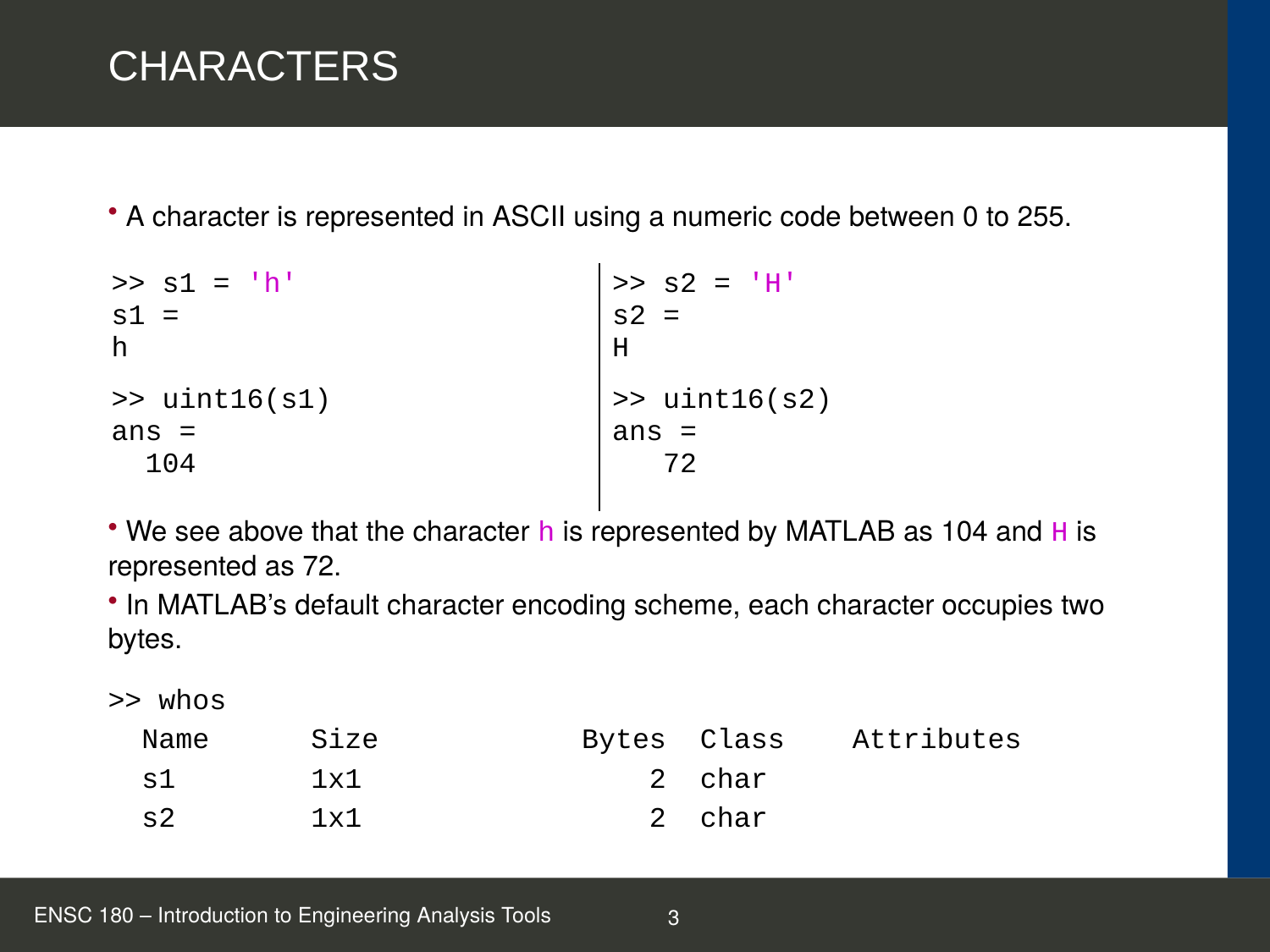

# CHARACTERS
 A character is represented in ASCII using a numeric code between 0 to 255.

 We see above that the character h is represented by MATLAB as 104 and H is represented as 72.
 In MATLAB’s default character encoding scheme, each character occupies two bytes.
>> whos
  Name      Size            Bytes  Class    Attributes
  s1        1x1                 2  char
  s2        1x1                 2  char

| >> s1 = 'h' s1 = h | >> s2 = 'H' s2 = H |
| --- | --- |
| >> uint16(s1) ans = 104 | >> uint16(s2) ans = 72 |
ENSC 180 – Introduction to Engineering Analysis Tools